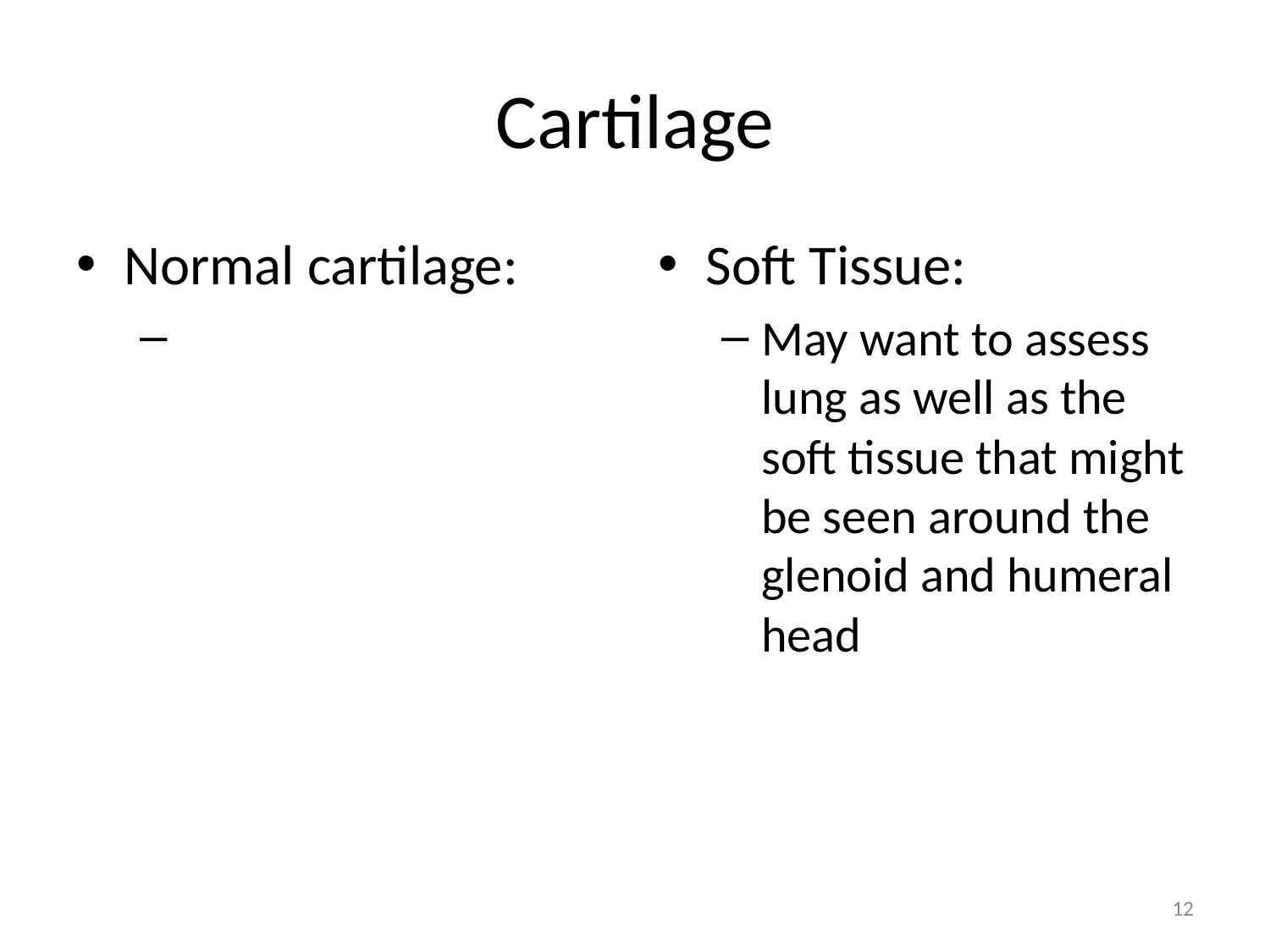

# Cartilage
Normal cartilage:

Soft Tissue:
May want to assess lung as well as the soft tissue that might be seen around the glenoid and humeral head
12